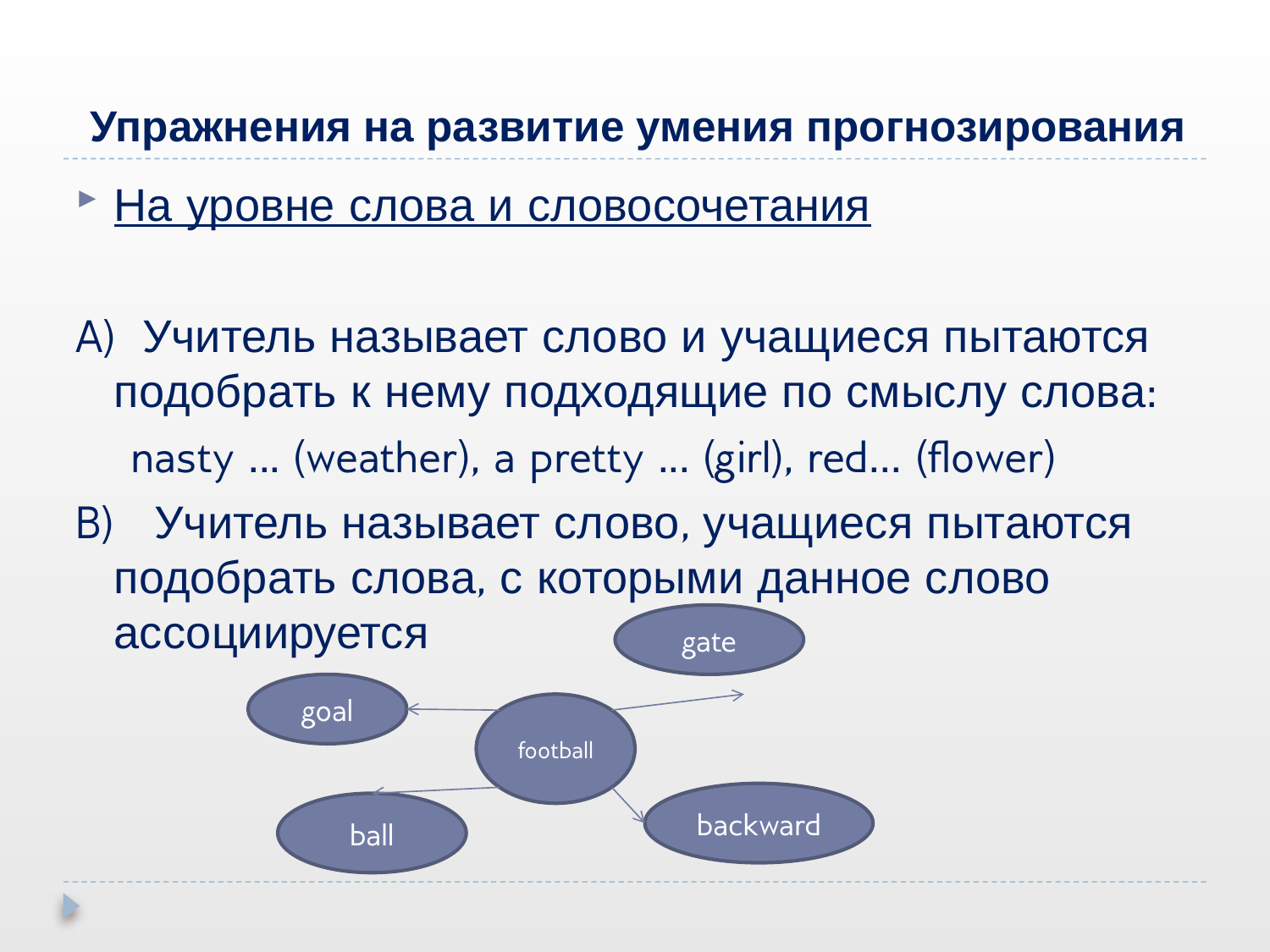

# Упражнения на развитие умения прогнозирования
На уровне слова и словосочетания

A)  Учитель называет слово и учащиеся пытаются подобрать к нему подходящие по смыслу слова:
    nasty ... (weather), a pretty ... (girl), red... (flower)
B)   Учитель называет слово, учащиеся пытаются подобрать слова, с которыми данное слово ассоциируется
gate
goal
football
backward
ball